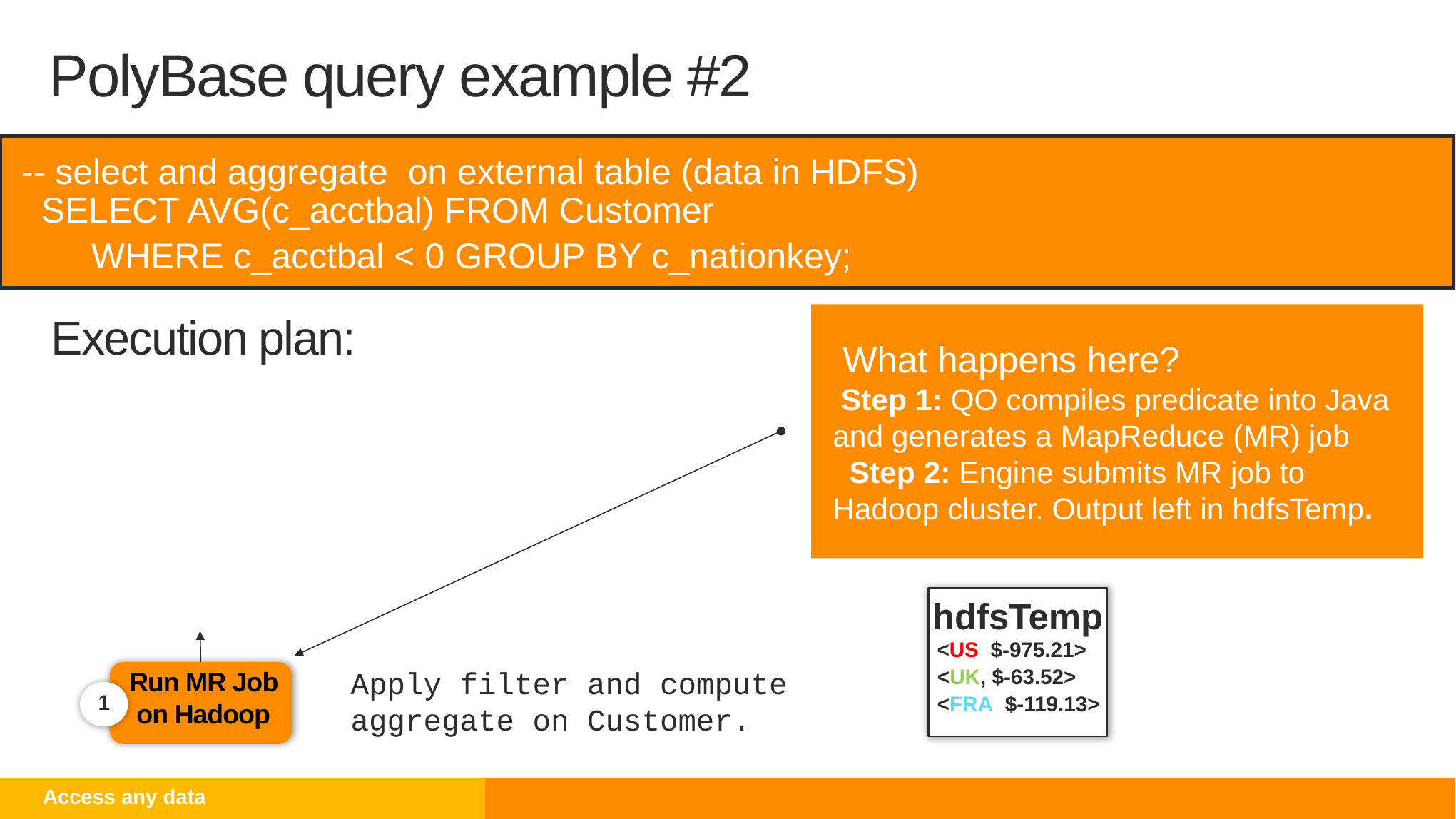

# PolyBase query example #2
-- select and aggregate  on external table (data in HDFS)
  SELECT AVG(c_acctbal) FROM Customer
       WHERE c_acctbal < 0 GROUP BY c_nationkey;
 What happens here?
 Step 1: QO compiles predicate into Java and generates a MapReduce (MR) job
  Step 2: Engine submits MR job to Hadoop cluster. Output left in hdfsTemp.
Execution plan:
hdfsTemp

<US, $-975.21>
<UK, $-63.52>
<FRA, $-119.13>
Run MR Job on Hadoop
Apply filter and compute aggregate on Customer.
1
Access any data